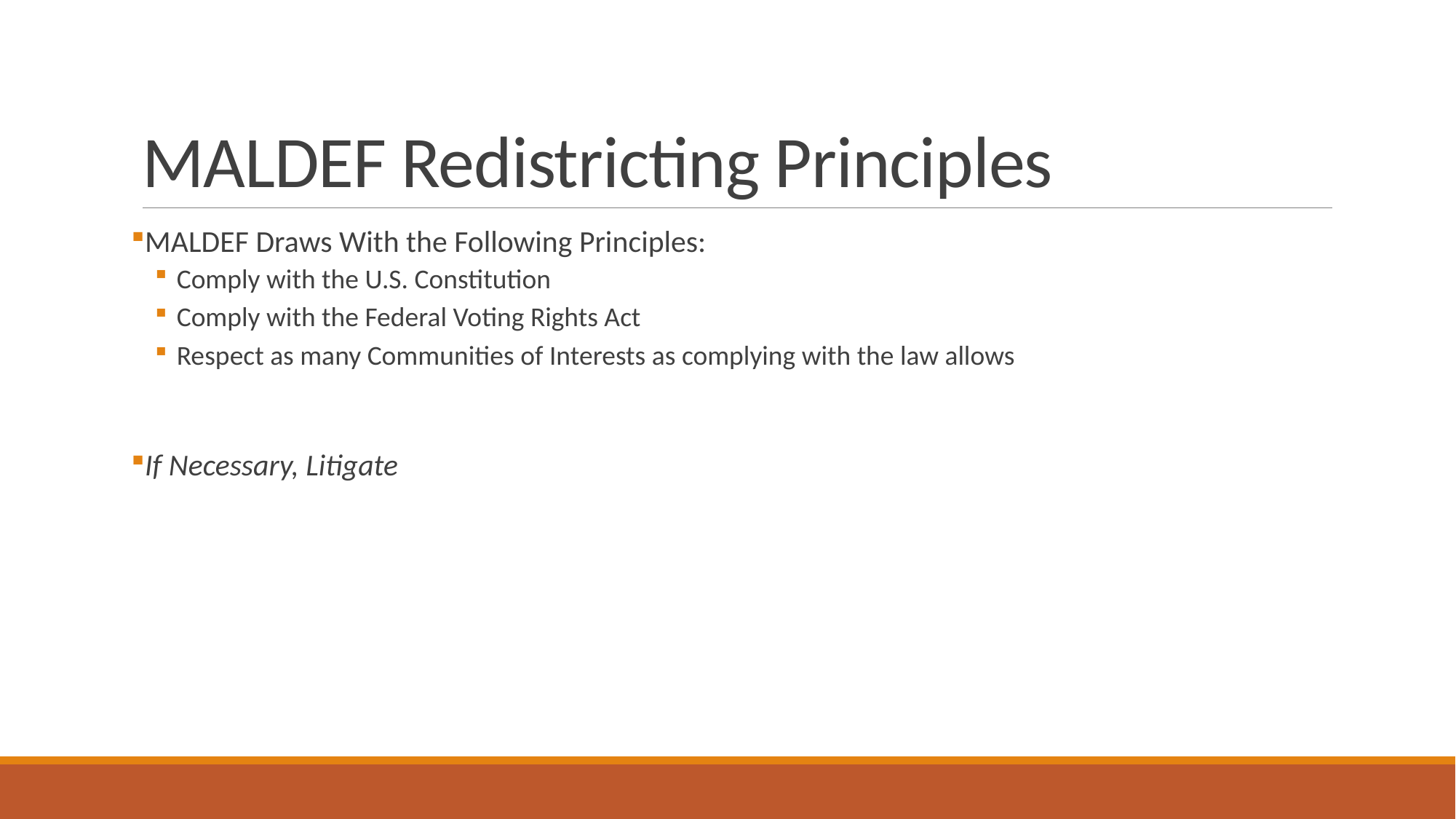

# MALDEF Redistricting Principles
MALDEF Draws With the Following Principles:
Comply with the U.S. Constitution
Comply with the Federal Voting Rights Act
Respect as many Communities of Interests as complying with the law allows

If Necessary, Litigate